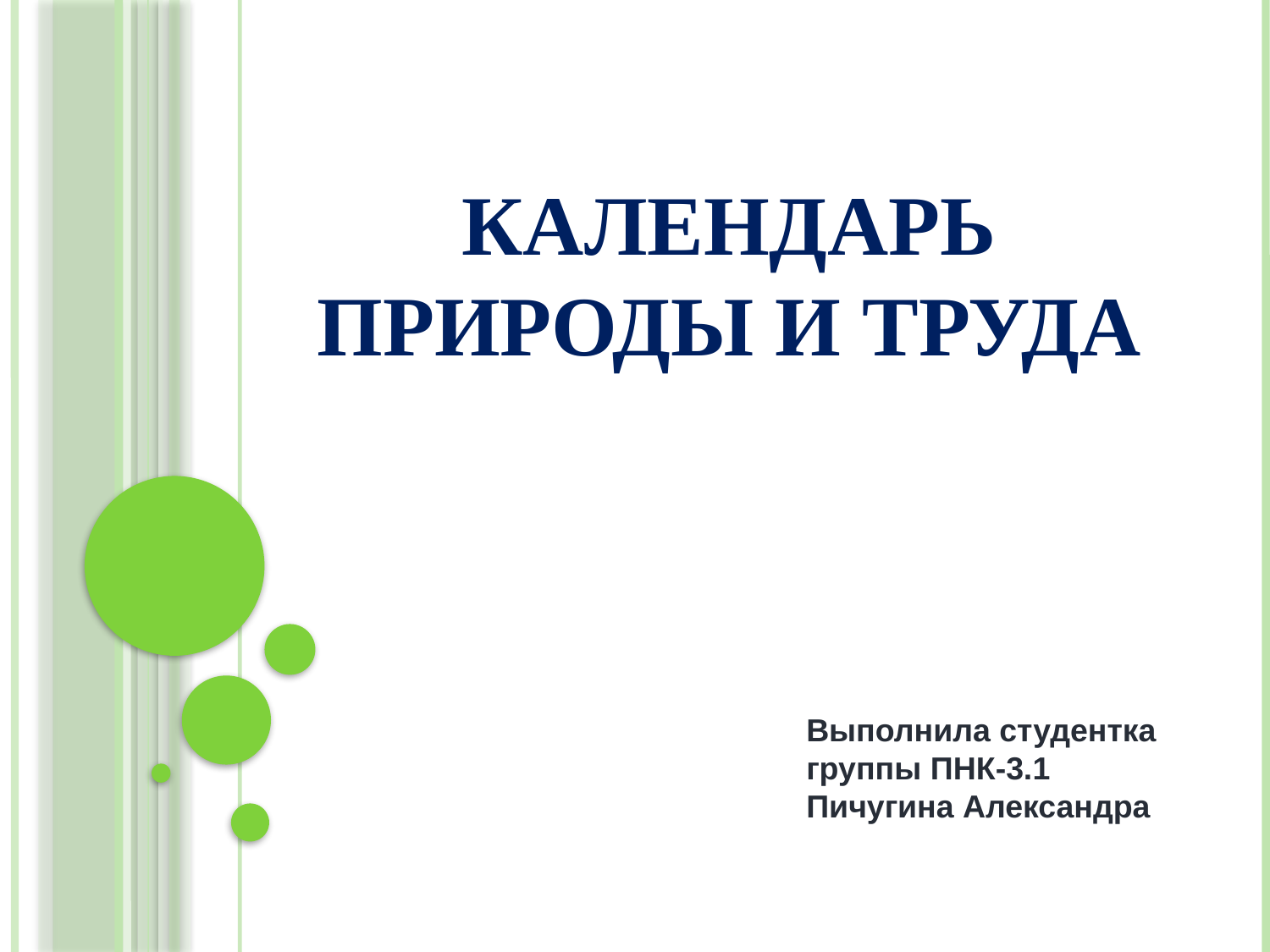

# КАЛЕНДАРЬ ПРИРОДЫ И ТРУДА
Выполнила студентка группы ПНК-3.1 Пичугина Александра